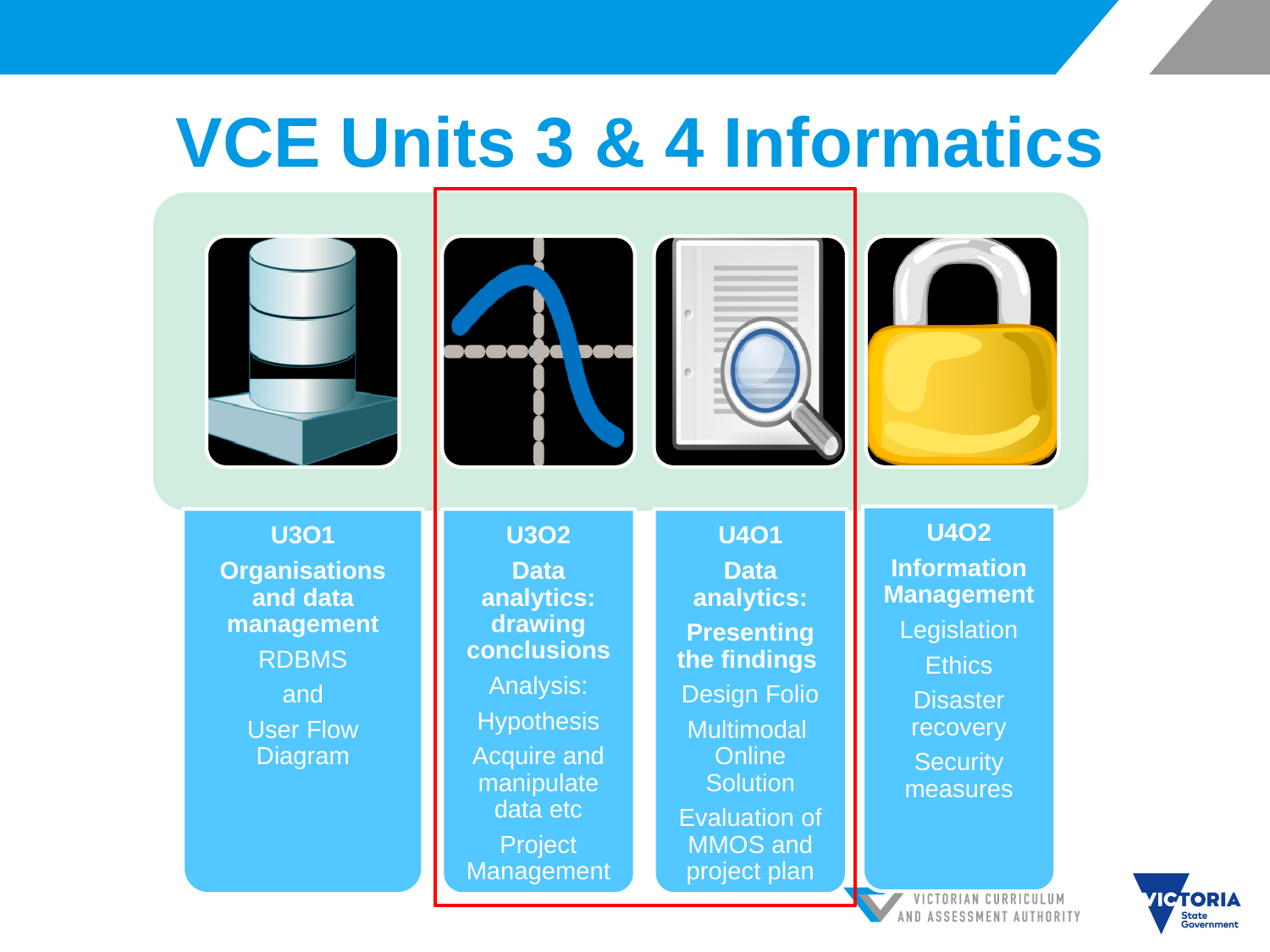

VCE Units 3 & 4 Informatics

U3O1
Organisations and data management
RDBMS
and
User Flow Diagram
U3O2
Data analytics: drawing conclusions
Analysis:
Hypothesis
Acquire and manipulate data etc
Project Management

U4O1
Data analytics:
Presenting the findings
Design Folio
Multimodal  Online Solution
Evaluation of MMOS and project plan
U4O2
Information Management
Legislation
Ethics
Disaster recovery
Security measures